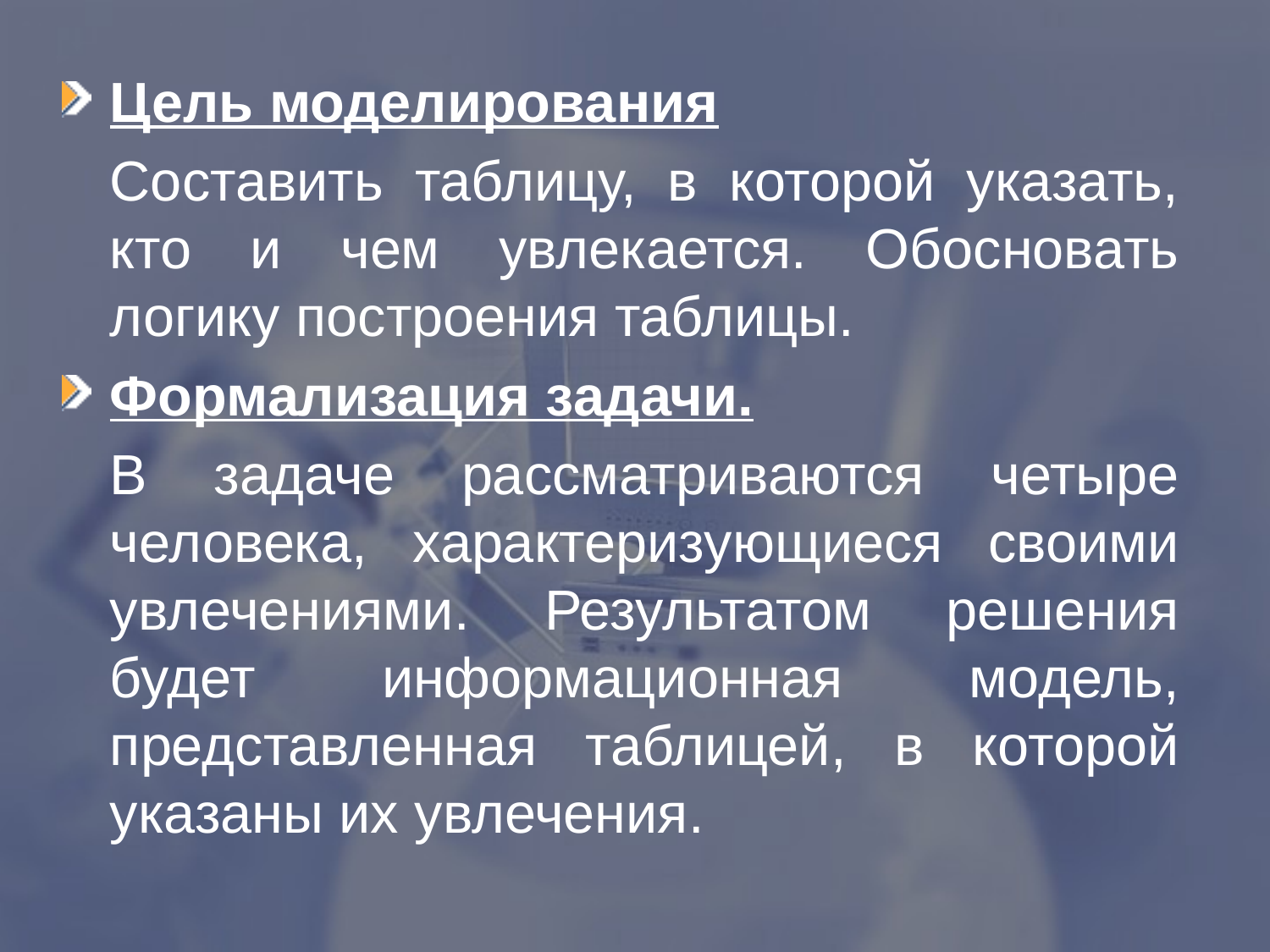

#
Цель моделирования
	Составить таблицу, в которой указать, кто и чем увлекается. Обосновать логику построения таблицы.
Формализация задачи.
	В задаче рассматриваются четыре человека, характеризующиеся своими увлечениями. Результатом решения будет информационная модель, представленная таблицей, в которой указаны их увлечения.